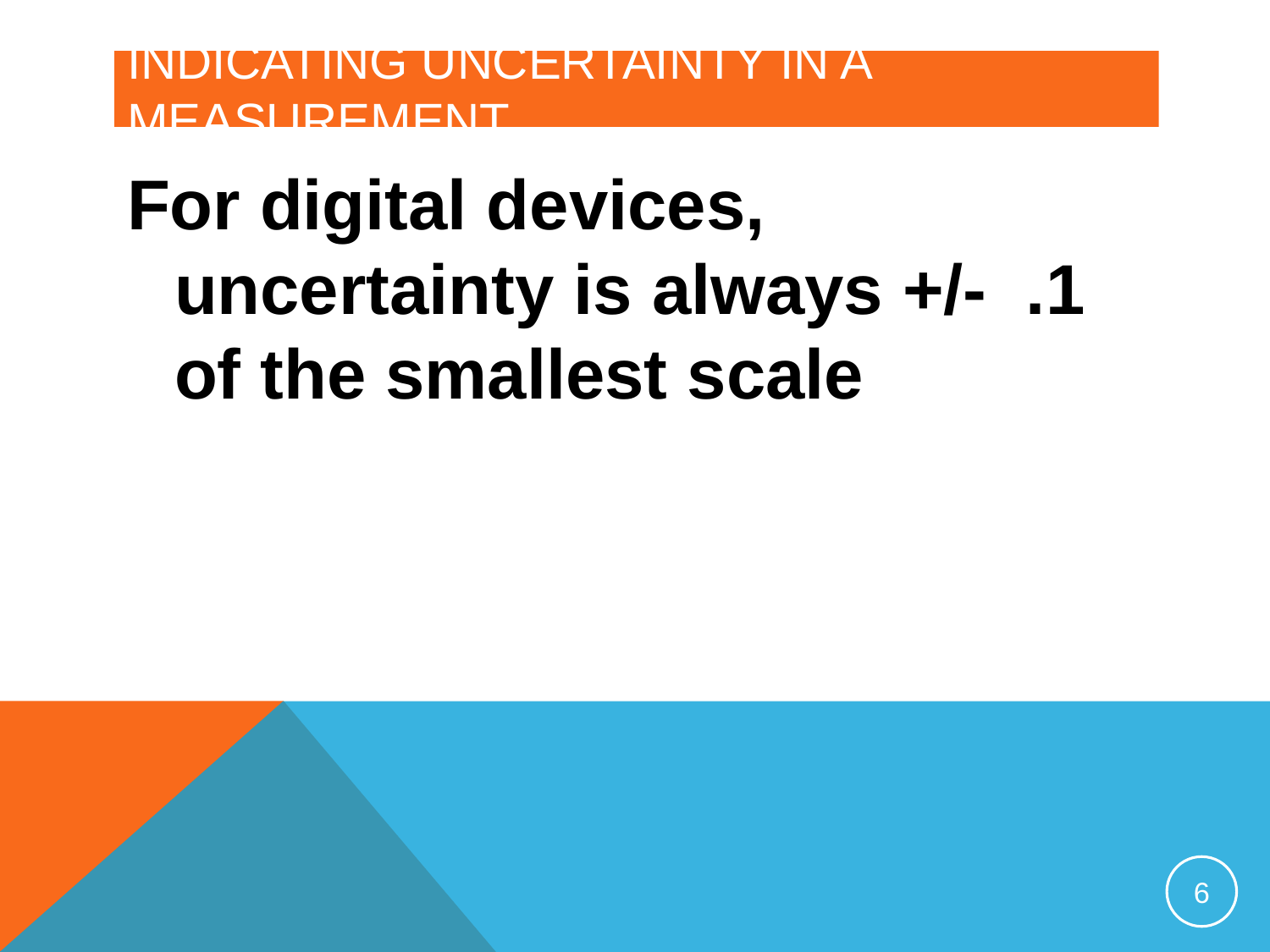

# Indicating uncertainty in a measurement
For digital devices, uncertainty is always +/-  .1 of the smallest scale
6